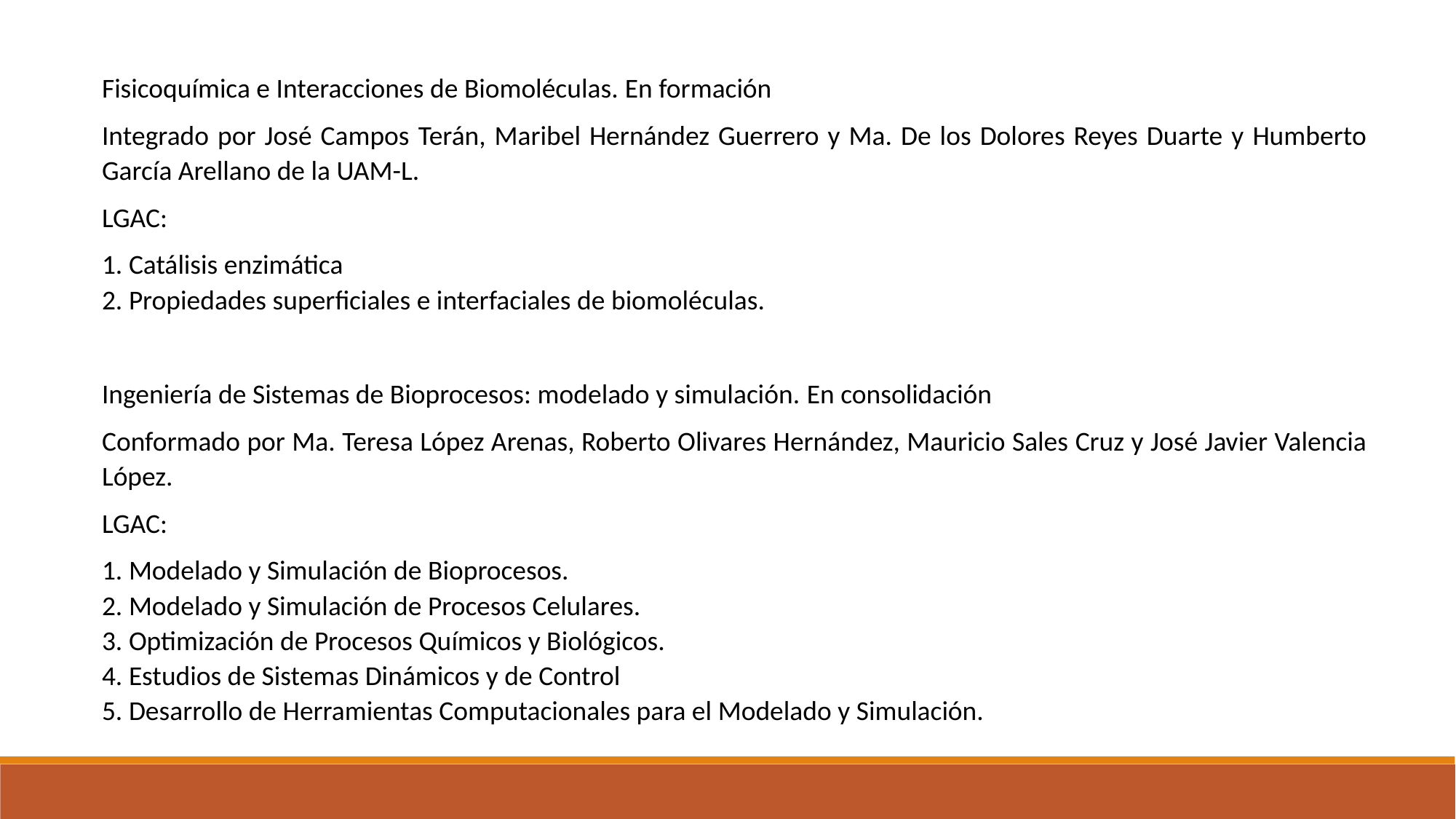

Fisicoquímica e Interacciones de Biomoléculas. En formación
Integrado por José Campos Terán, Maribel Hernández Guerrero y Ma. De los Dolores Reyes Duarte y Humberto García Arellano de la UAM-L.
LGAC:
1. Catálisis enzimática
2. Propiedades superficiales e interfaciales de biomoléculas.

Ingeniería de Sistemas de Bioprocesos: modelado y simulación. En consolidación
Conformado por Ma. Teresa López Arenas, Roberto Olivares Hernández, Mauricio Sales Cruz y José Javier Valencia López.
LGAC:
1. Modelado y Simulación de Bioprocesos.
2. Modelado y Simulación de Procesos Celulares.
3. Optimización de Procesos Químicos y Biológicos.
4. Estudios de Sistemas Dinámicos y de Control
5. Desarrollo de Herramientas Computacionales para el Modelado y Simulación.